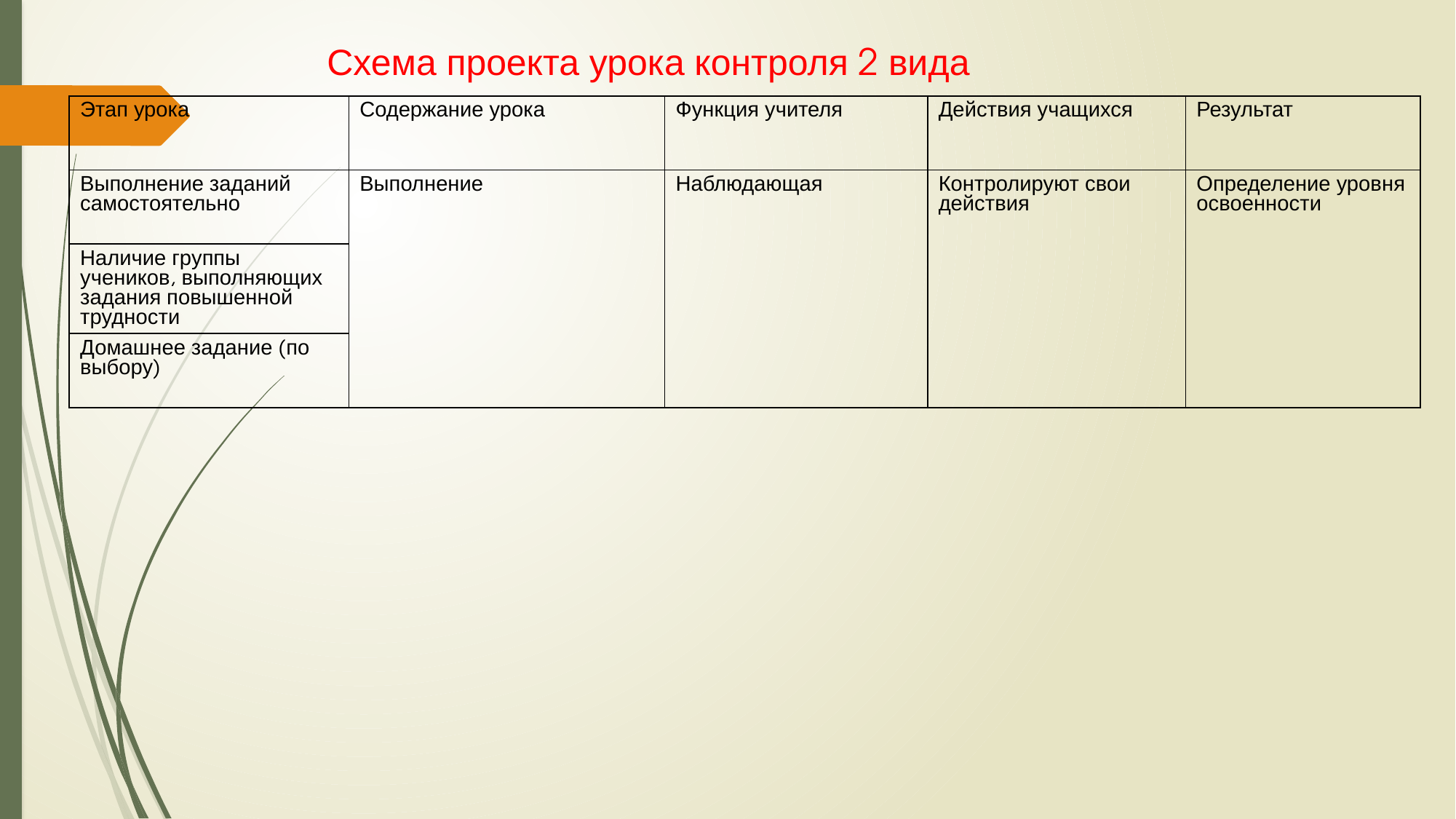

# Схема проекта урока контроля 2 вида
| Этап урока | Содержание урока | Функция учителя | Действия учащихся | Результат |
| --- | --- | --- | --- | --- |
| Выполнение заданий самостоятельно | Выполнение | Наблюдающая | Контролируют свои действия | Определение уровня освоенности |
| Наличие группы учеников, выполняющих задания повышенной трудности |  |  |  |  |
| Домашнее задание (по выбору) |  |  |  |  |